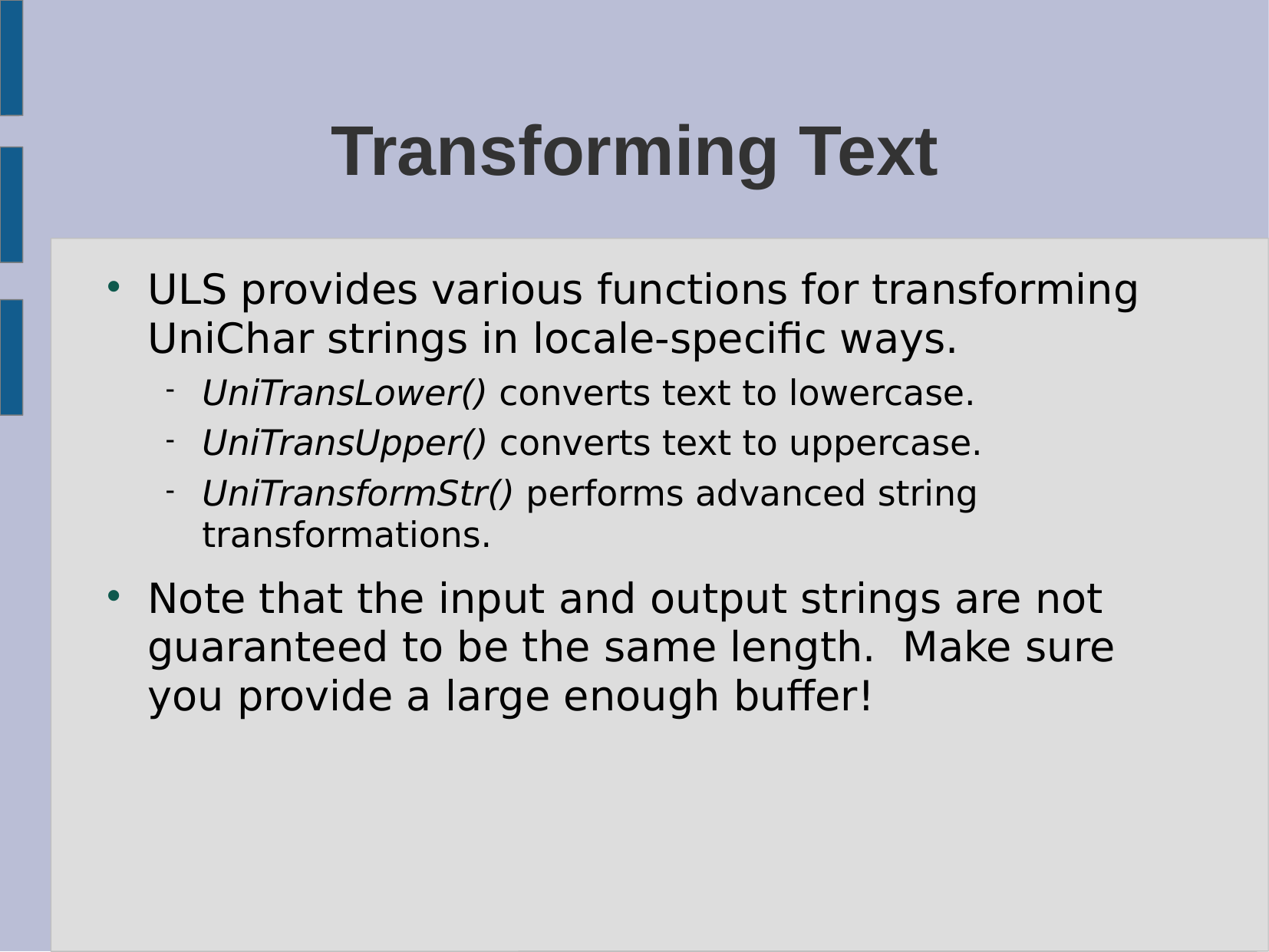

# Transforming Text
ULS provides various functions for transforming UniChar strings in locale-specific ways.
UniTransLower() converts text to lowercase.
UniTransUpper() converts text to uppercase.
UniTransformStr() performs advanced string transformations.
Note that the input and output strings are not guaranteed to be the same length.  Make sure you provide a large enough buffer!